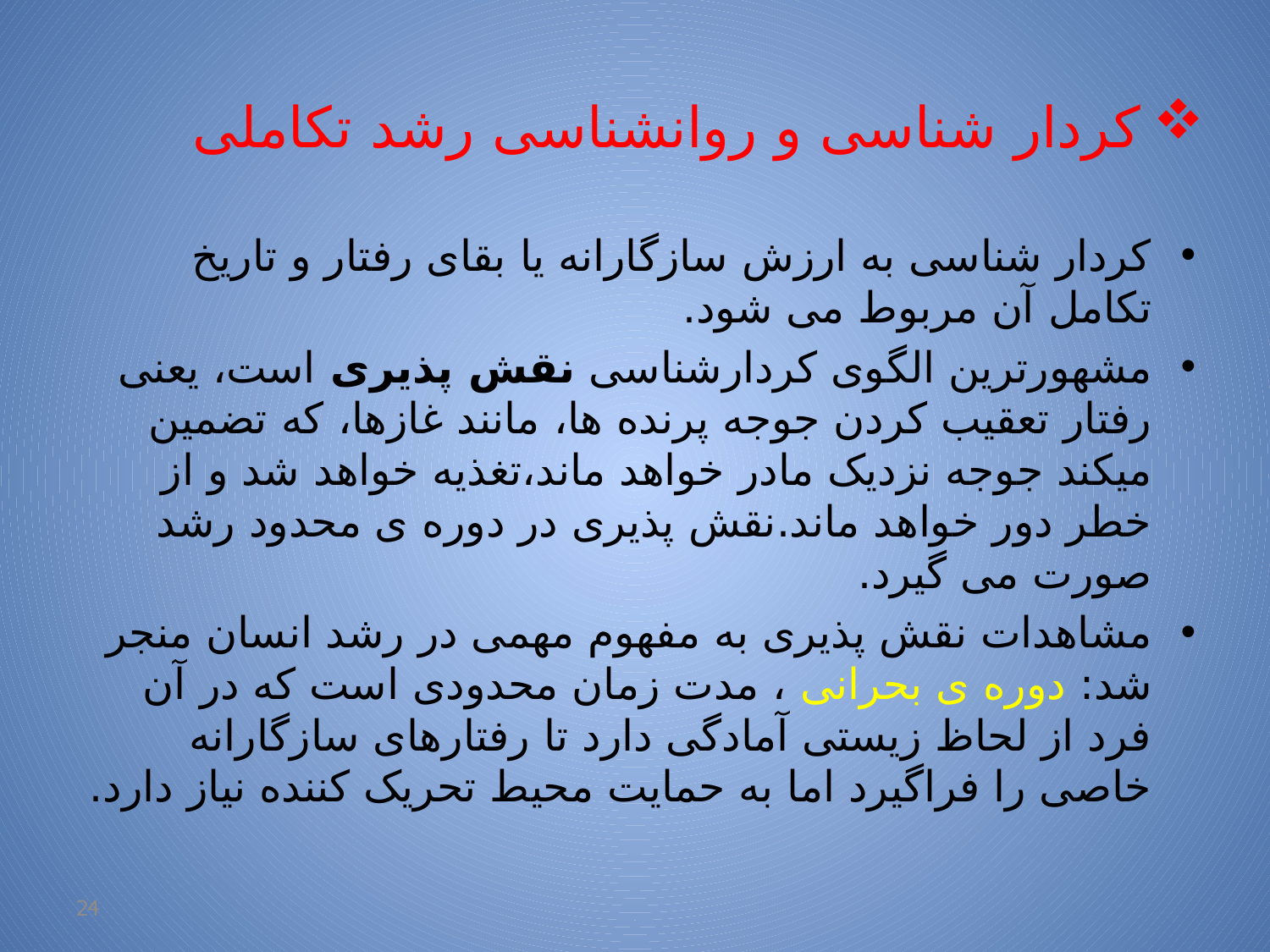

# کردار شناسی و روانشناسی رشد تکاملی
کردار شناسی به ارزش سازگارانه یا بقای رفتار و تاریخ تکامل آن مربوط می شود.
مشهورترین الگوی کردارشناسی نقش پذیری است، یعنی رفتار تعقیب کردن جوجه پرنده ها، مانند غازها، که تضمین میکند جوجه نزدیک مادر خواهد ماند،تغذیه خواهد شد و از خطر دور خواهد ماند.نقش پذیری در دوره ی محدود رشد صورت می گیرد.
مشاهدات نقش پذیری به مفهوم مهمی در رشد انسان منجر شد: دوره ی بحرانی ، مدت زمان محدودی است که در آن فرد از لحاظ زیستی آمادگی دارد تا رفتارهای سازگارانه خاصی را فراگیرد اما به حمایت محیط تحریک کننده نیاز دارد.
24